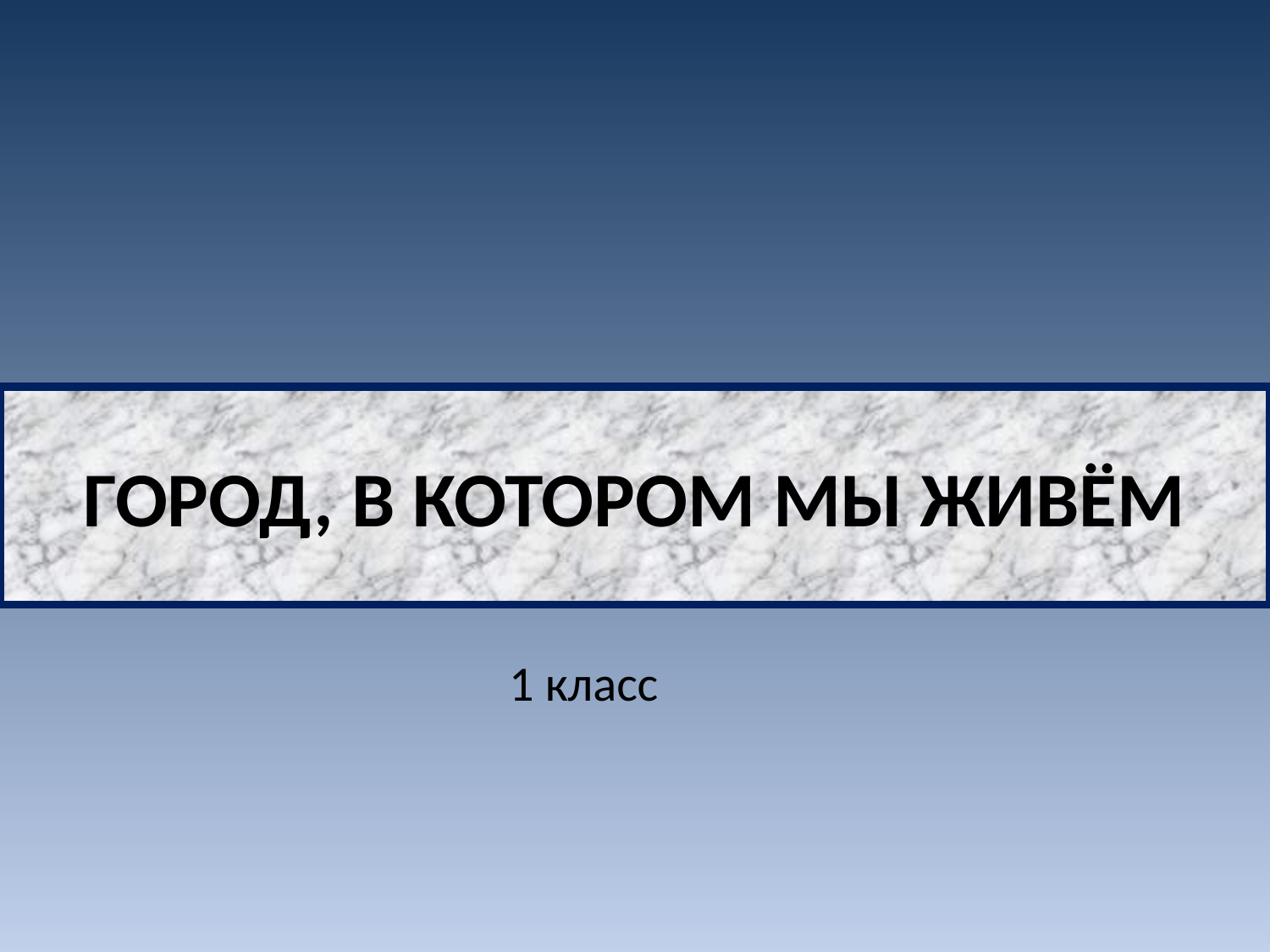

# ГОРОД, В КОТОРОМ МЫ ЖИВЁМ
1 класс